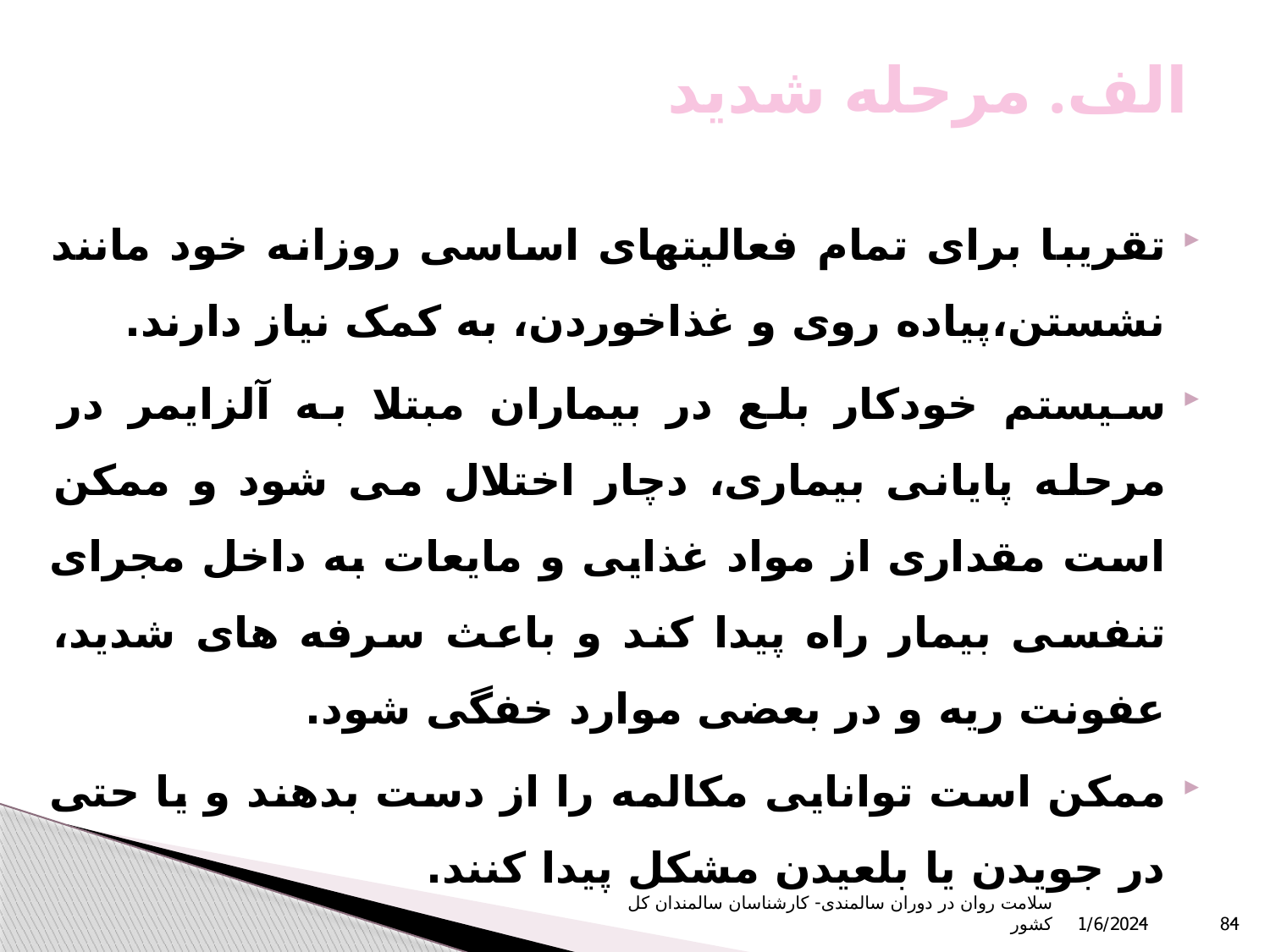

# الف. مرحله شدید
تقریبا برای تمام فعالیتهای اساسی روزانه خود مانند نشستن،پیاده روی و غذاخوردن، به کمک نیاز دارند.
سیستم خودکار بلع در بیماران مبتلا به آلزایمر در مرحله پایانی بیماری، دچار اختلال می شود و ممکن است مقداری از مواد غذایی و مایعات به داخل مجرای تنفسی بیمار راه پیدا کند و باعث سرفه های شدید، عفونت ریه و در بعضی موارد خفگی شود.
ممکن است توانایی مکالمه را از دست بدهند و یا حتی در جویدن یا بلعیدن مشکل پیدا کنند.
سلامت روان در دوران سالمندی- کارشناسان سالمندان کل کشور
1/6/2024
84